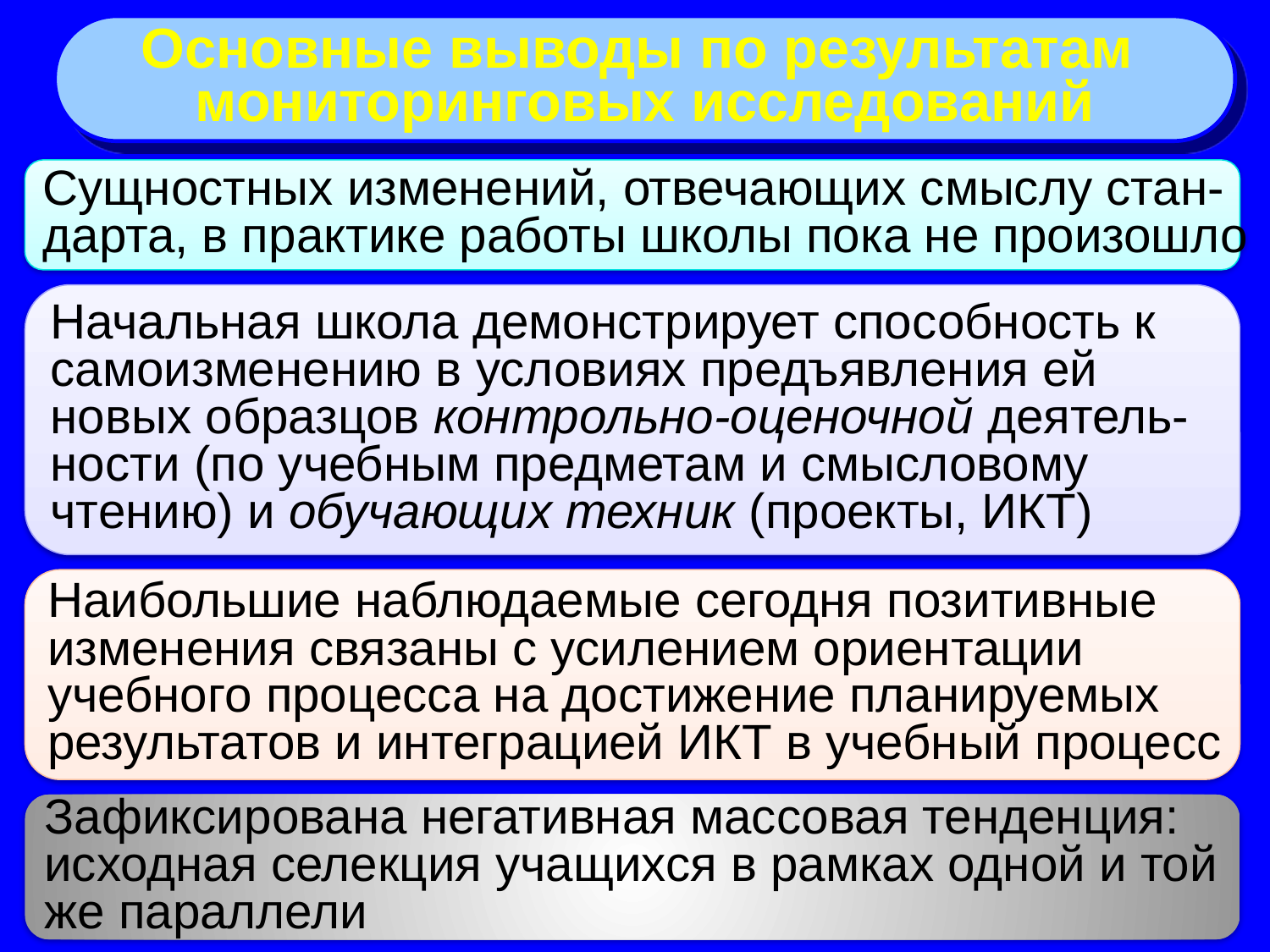

Основные выводы по результатам
мониторинговых исследований
Сущностных изменений, отвечающих смыслу стан-
дарта, в практике работы школы пока не произошло
Начальная школа демонстрирует способность к
самоизменению в условиях предъявления ей
новых образцов контрольно-оценочной деятель-
ности (по учебным предметам и смысловому
чтению) и обучающих техник (проекты, ИКТ)
Наибольшие наблюдаемые сегодня позитивные
изменения связаны с усилением ориентации
учебного процесса на достижение планируемых
результатов и интеграцией ИКТ в учебный процесс
Зафиксирована негативная массовая тенденция:
исходная селекция учащихся в рамках одной и той
же параллели